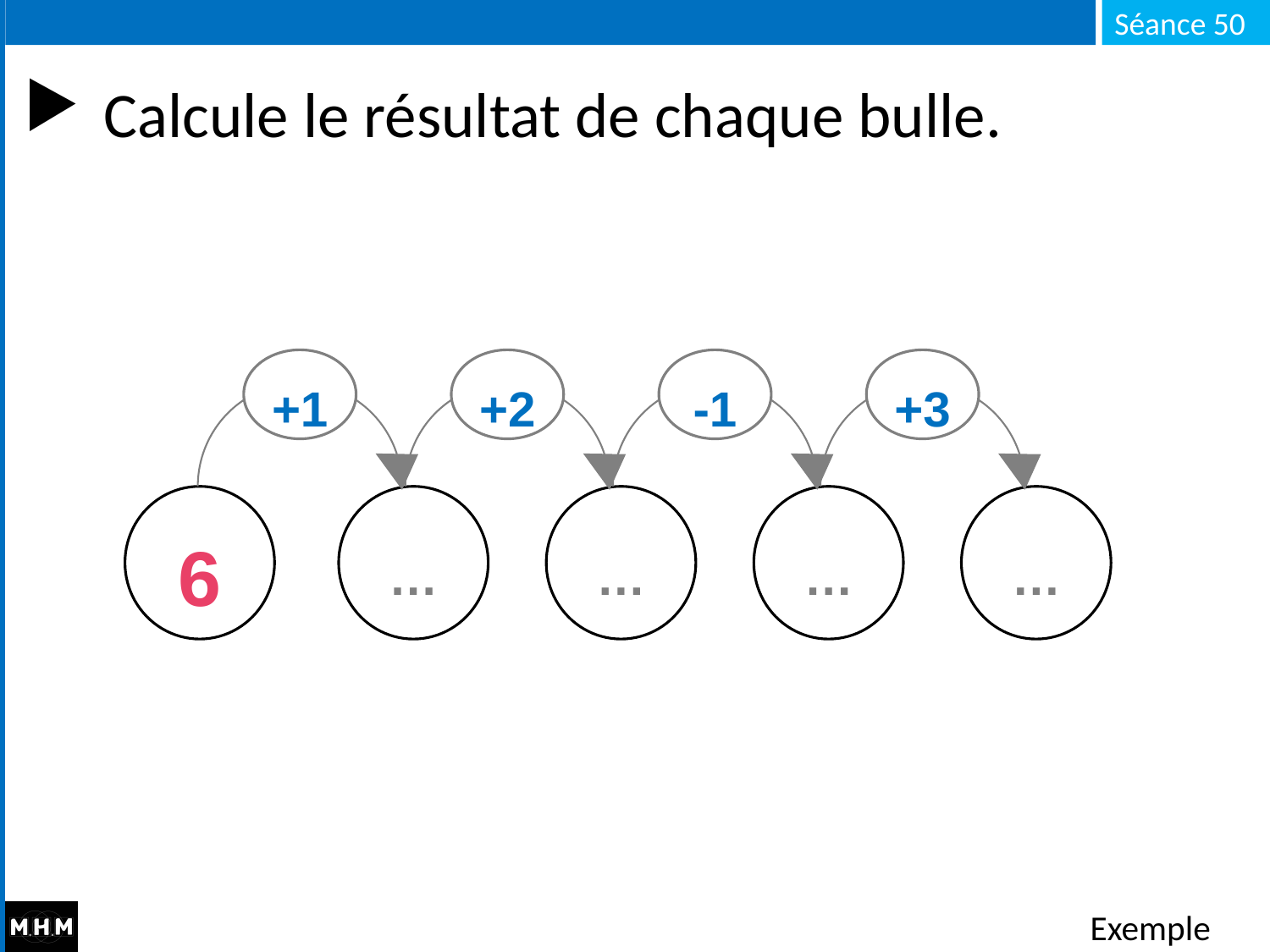

# Calcule le résultat de chaque bulle.
+1
+2
-1
+3

6
…
…
…
…
Exemple